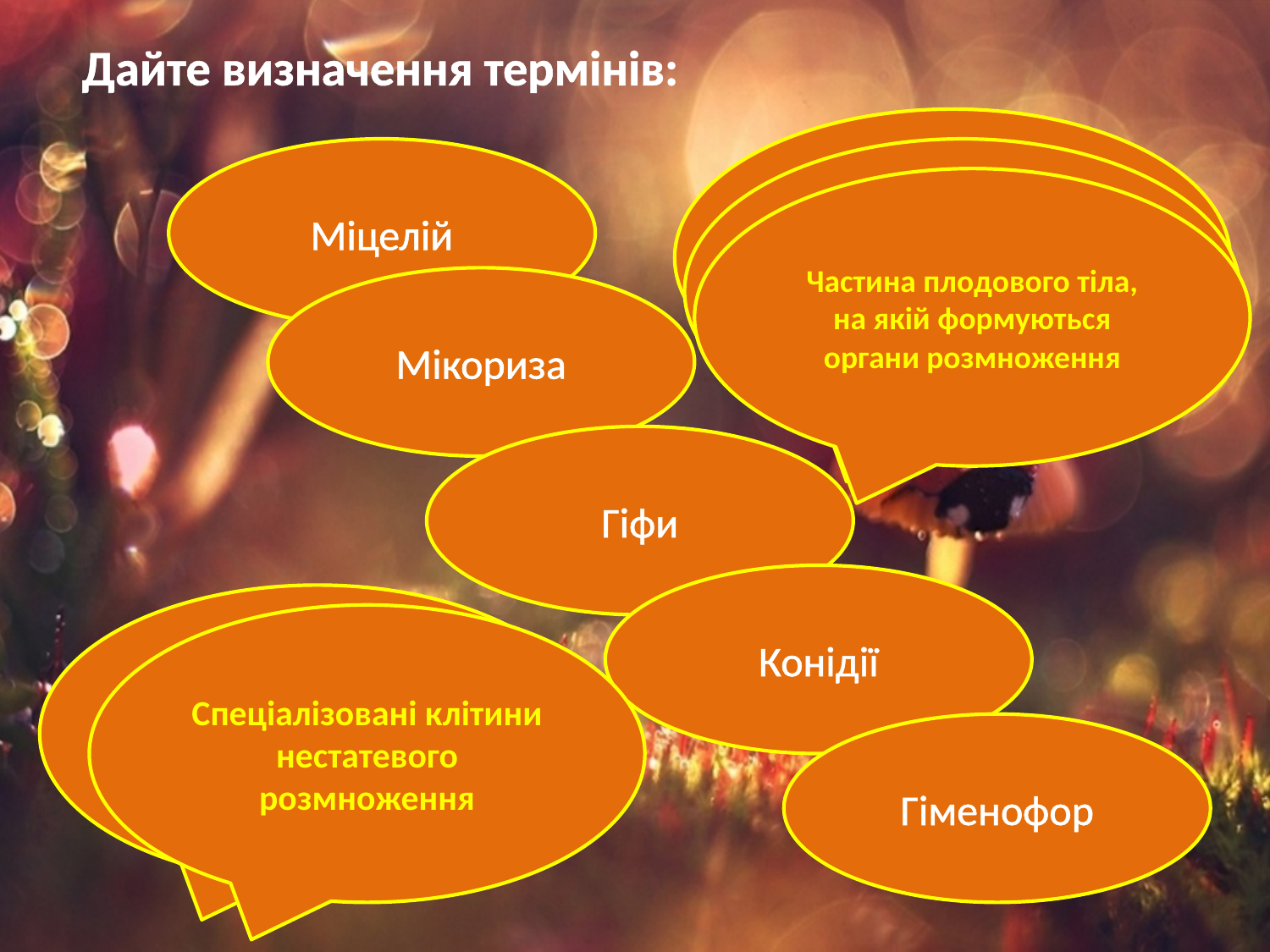

Дайте визначення термінів:
Вегетативне тіло гриба
Міцелій
Одно-або багатоклітині нитчасті утвори грибів
Частина плодового тіла, на якій формуються органи розмноження
Мікориза
Гіфи
Конідії
Взаємовигідне співіснування гіфів гриба і коренів вищих рослин
Спеціалізовані клітини нестатевого розмноження
Гіменофор